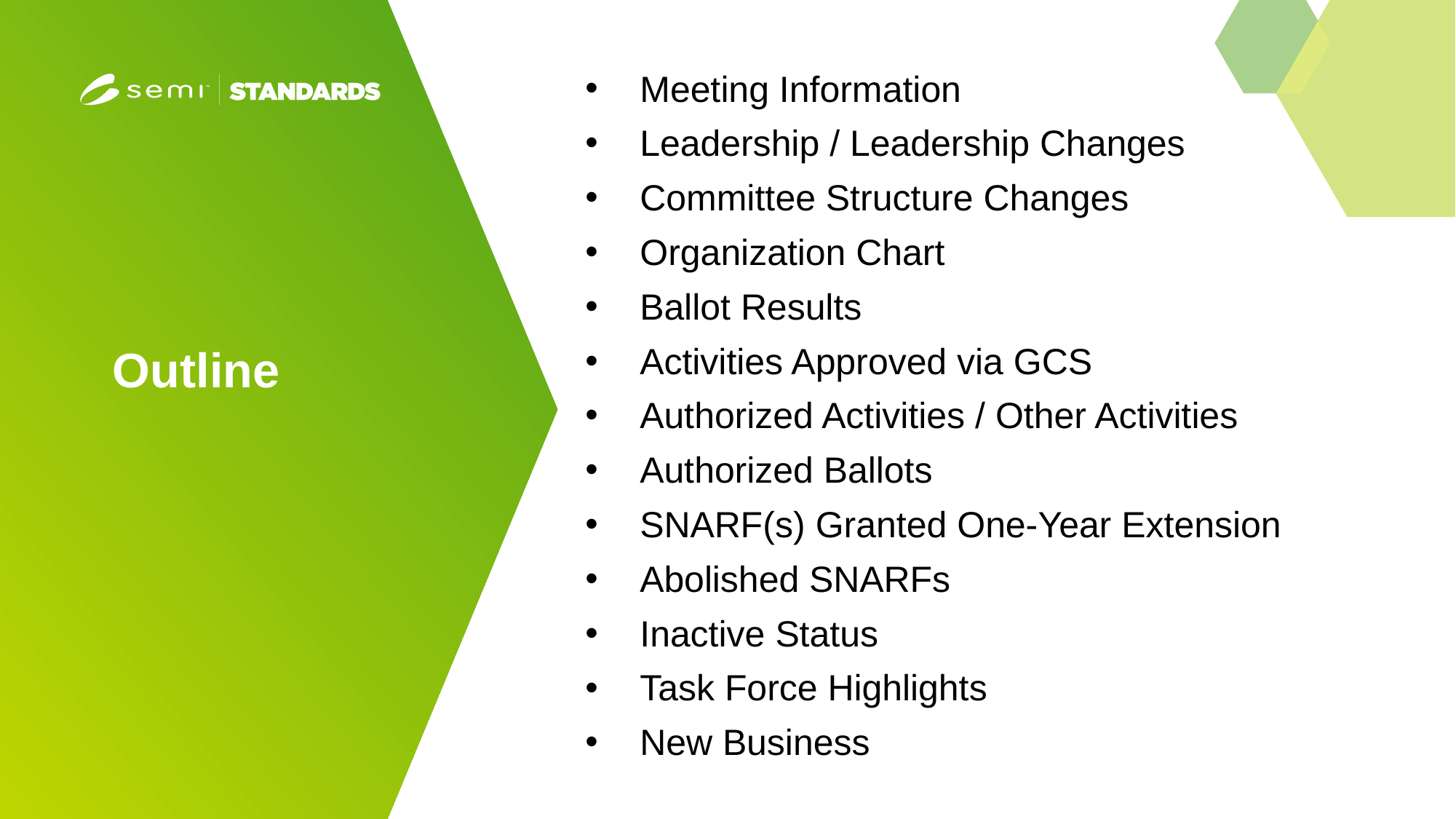

Meeting Information
Leadership / Leadership Changes
Committee Structure Changes
Organization Chart
Ballot Results
Activities Approved via GCS
Authorized Activities / Other Activities
Authorized Ballots
SNARF(s) Granted One-Year Extension
Abolished SNARFs
Inactive Status
Task Force Highlights
New Business

# Outline